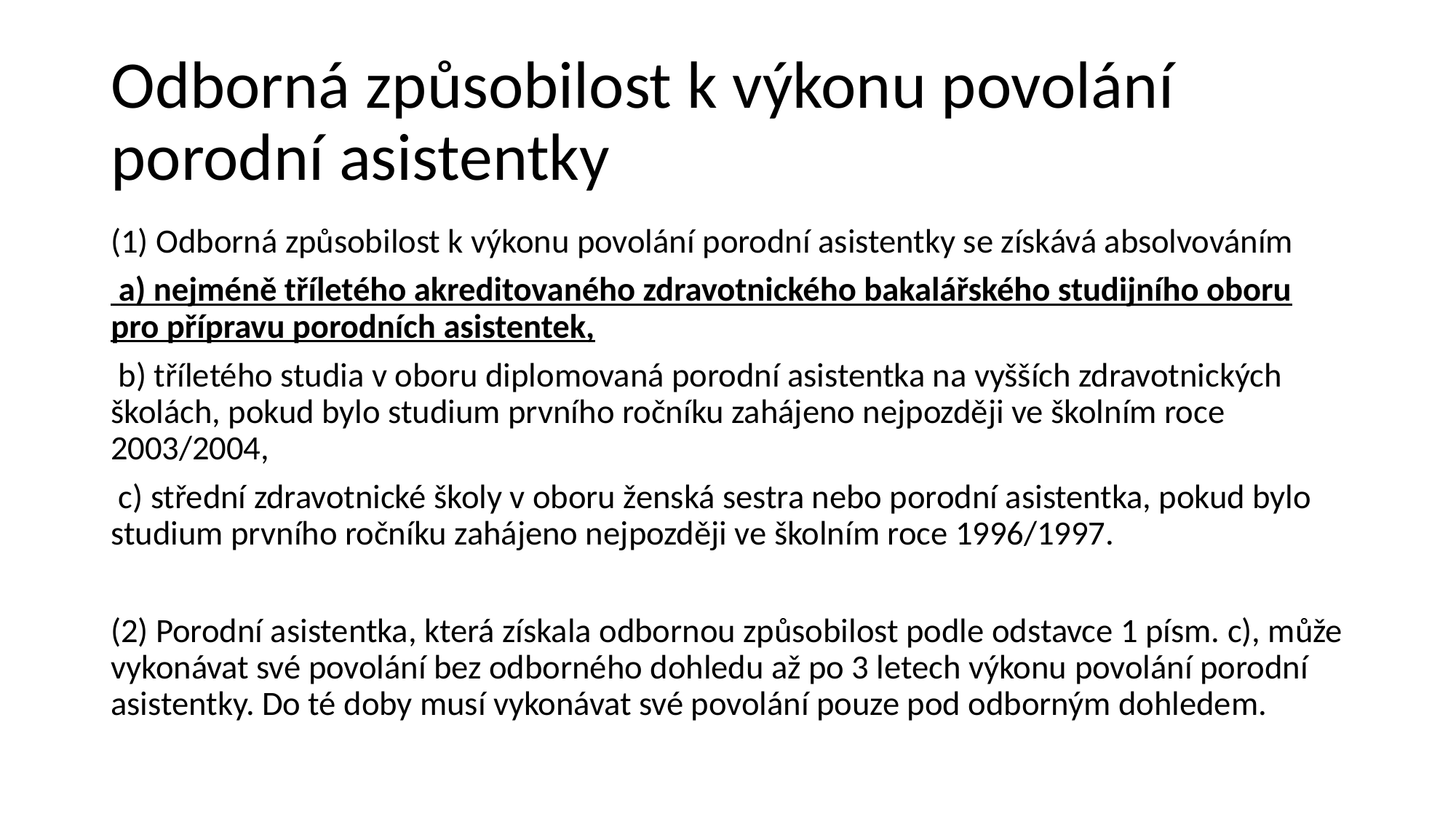

# Odborná způsobilost k výkonu povolání porodní asistentky
(1) Odborná způsobilost k výkonu povolání porodní asistentky se získává absolvováním
 a) nejméně tříletého akreditovaného zdravotnického bakalářského studijního oboru pro přípravu porodních asistentek,
 b) tříletého studia v oboru diplomovaná porodní asistentka na vyšších zdravotnických školách, pokud bylo studium prvního ročníku zahájeno nejpozději ve školním roce 2003/2004,
 c) střední zdravotnické školy v oboru ženská sestra nebo porodní asistentka, pokud bylo studium prvního ročníku zahájeno nejpozději ve školním roce 1996/1997.

(2) Porodní asistentka, která získala odbornou způsobilost podle odstavce 1 písm. c), může vykonávat své povolání bez odborného dohledu až po 3 letech výkonu povolání porodní asistentky. Do té doby musí vykonávat své povolání pouze pod odborným dohledem.